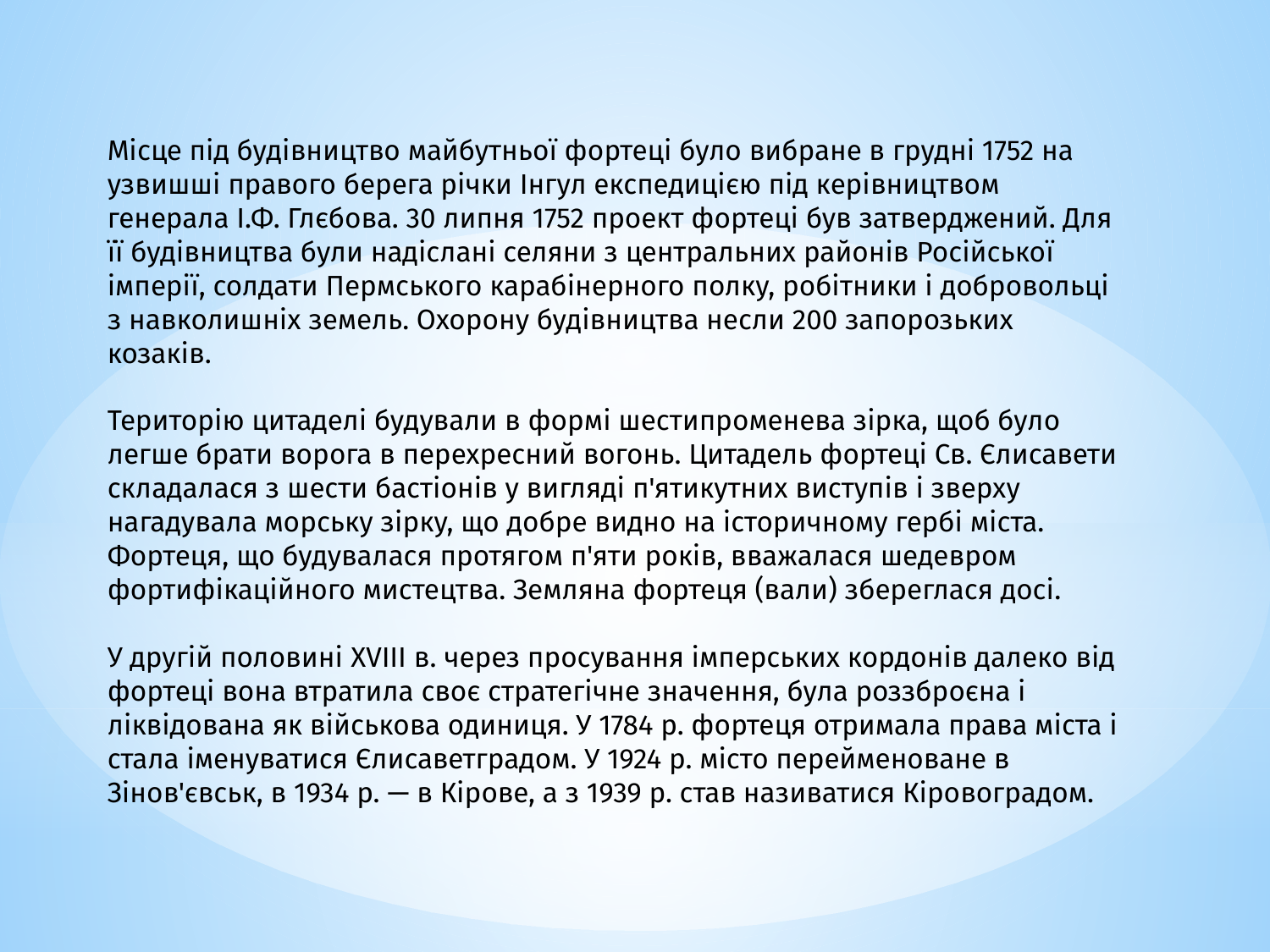

Місце під будівництво майбутньої фортеці було вибране в грудні 1752 на узвишші правого берега річки Інгул експедицією під керівництвом генерала І.Ф. Глєбова. 30 липня 1752 проект фортеці був затверджений. Для її будівництва були надіслані селяни з центральних районів Російської імперії, солдати Пермського карабінерного полку, робітники і добровольці з навколишніх земель. Охорону будівництва несли 200 запорозьких козаків.
Територію цитаделі будували в формі шестипроменева зірка, щоб було легше брати ворога в перехресний вогонь. Цитадель фортеці Св. Єлисавети складалася з шести бастіонів у вигляді п'ятикутних виступів і зверху нагадувала морську зірку, що добре видно на історичному гербі міста. Фортеця, що будувалася протягом п'яти років, вважалася шедевром фортифікаційного мистецтва. Земляна фортеця (вали) збереглася досі.
У другій половині XVIII в. через просування імперських кордонів далеко від фортеці вона втратила своє стратегічне значення, була роззброєна і ліквідована як військова одиниця. У 1784 р. фортеця отримала права міста і стала іменуватися Єлисаветградом. У 1924 р. місто перейменоване в Зінов'євськ, в 1934 р. — в Кірове, а з 1939 р. став називатися Кіровоградом.